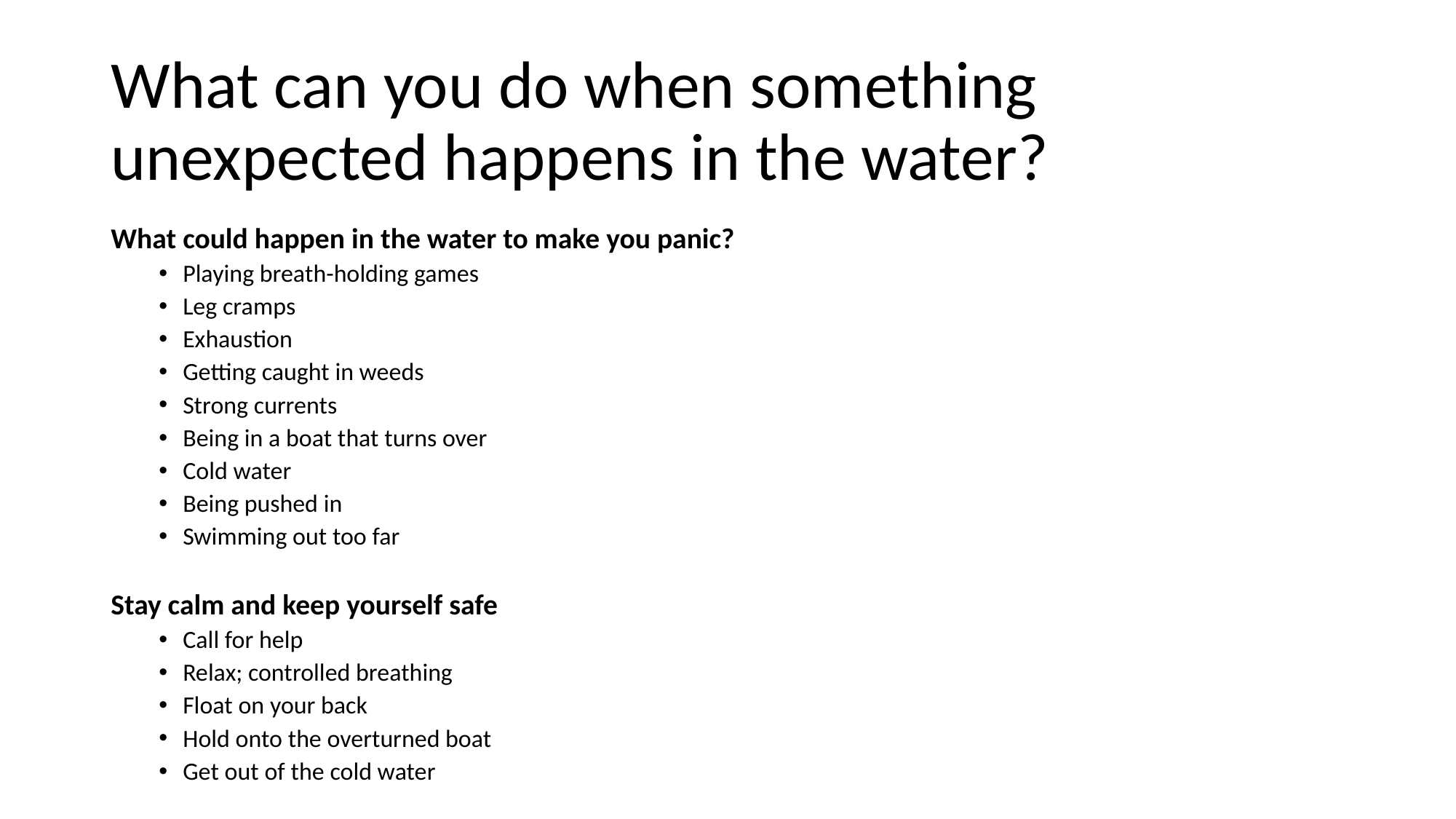

# What can you do when something unexpected happens in the water?
What could happen in the water to make you panic?
Playing breath-holding games
Leg cramps
Exhaustion
Getting caught in weeds
Strong currents
Being in a boat that turns over
Cold water
Being pushed in
Swimming out too far

Stay calm and keep yourself safe
Call for help
Relax; controlled breathing
Float on your back
Hold onto the overturned boat
Get out of the cold water